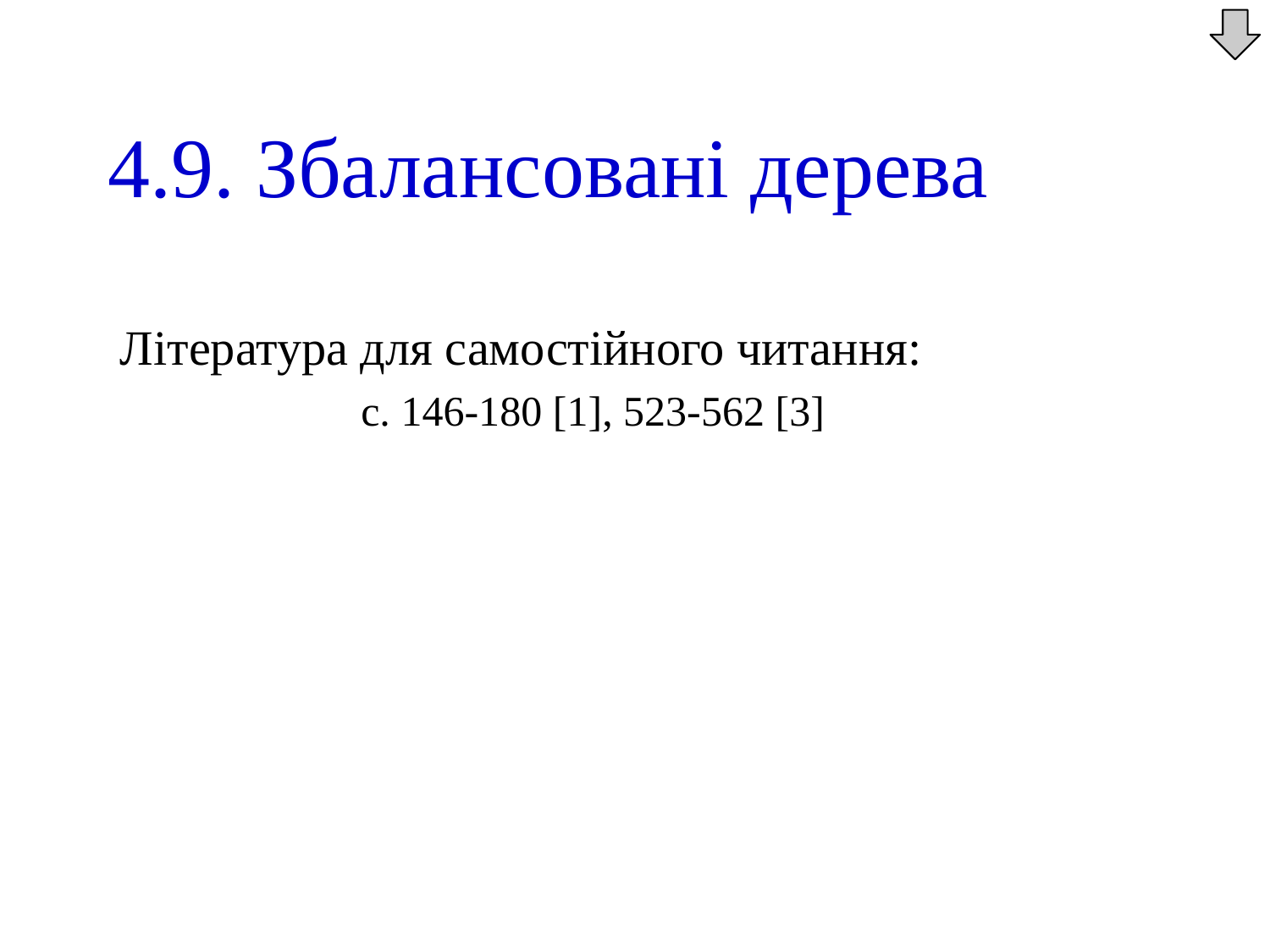

4.9. Збалансовані дерева
Література для самостійного читання:
		 с. 146-180 [1], 523-562 [3]